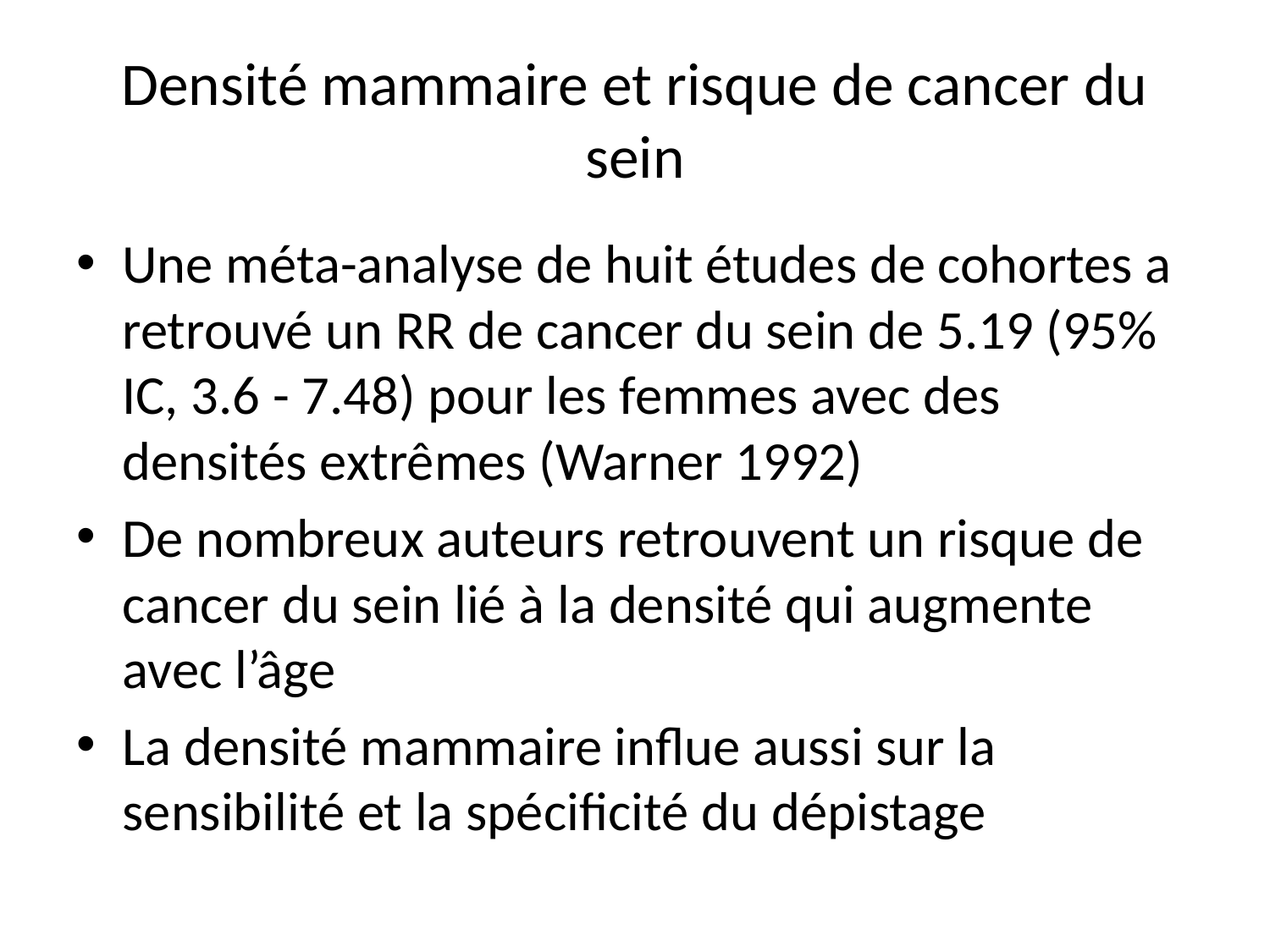

# Densité mammaire et risque de cancer du sein
Une méta-analyse de huit études de cohortes a retrouvé un RR de cancer du sein de 5.19 (95% IC, 3.6 - 7.48) pour les femmes avec des densités extrêmes (Warner 1992)
De nombreux auteurs retrouvent un risque de cancer du sein lié à la densité qui augmente avec l’âge
La densité mammaire influe aussi sur la sensibilité et la spécificité du dépistage